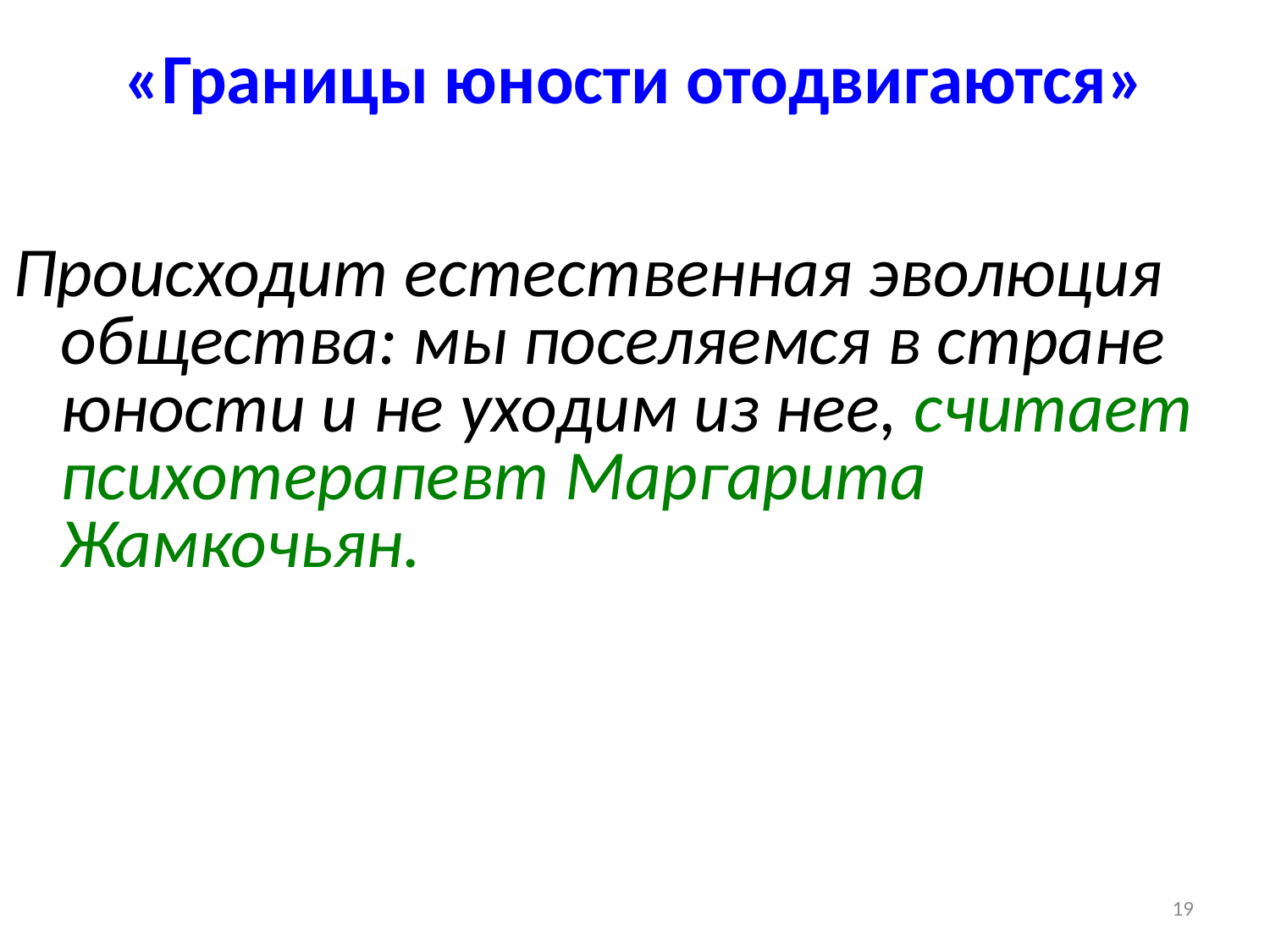

# «Границы юности отодвигаются»
Происходит естественная эволюция общества: мы поселяемся в стране юности и не уходим из нее, считает психотерапевт Маргарита Жамкочьян.
19